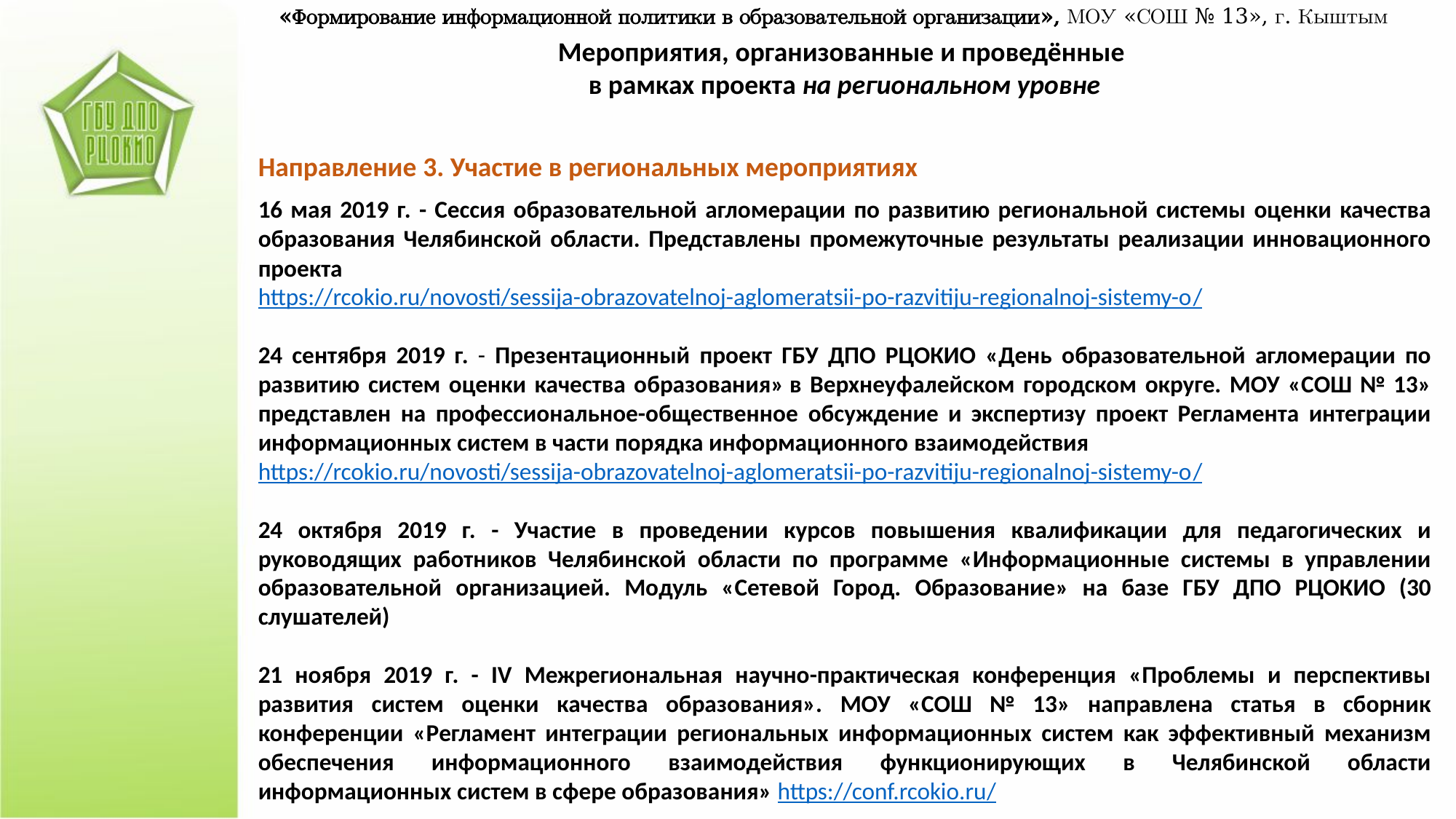

«Формирование информационной политики в образовательной организации», МОУ «СОШ № 13», г. Кыштым
Мероприятия, организованные и проведённые
в рамках проекта на региональном уровне

Направление 3. Участие в региональных мероприятиях
16 мая 2019 г. - Сессия образовательной агломерации по развитию региональной системы оценки качества образования Челябинской области. Представлены промежуточные результаты реализации инновационного проекта
https://rcokio.ru/novosti/sessija-obrazovatelnoj-aglomeratsii-po-razvitiju-regionalnoj-sistemy-o/

24 сентября 2019 г. - Презентационный проект ГБУ ДПО РЦОКИО «День образовательной агломерации по развитию систем оценки качества образования» в Верхнеуфалейском городском округе. МОУ «СОШ № 13» представлен на профессиональное-общественное обсуждение и экспертизу проект Регламента интеграции информационных систем в части порядка информационного взаимодействия
https://rcokio.ru/novosti/sessija-obrazovatelnoj-aglomeratsii-po-razvitiju-regionalnoj-sistemy-o/

24 октября 2019 г. - Участие в проведении курсов повышения квалификации для педагогических и руководящих работников Челябинской области по программе «Информационные системы в управлении образовательной организацией. Модуль «Сетевой Город. Образование» на базе ГБУ ДПО РЦОКИО (30 слушателей)

21 ноября 2019 г. - IV Межрегиональная научно-практическая конференция «Проблемы и перспективы развития систем оценки качества образования». МОУ «СОШ № 13» направлена статья в сборник конференции «Регламент интеграции региональных информационных систем как эффективный механизм обеспечения информационного взаимодействия функционирующих в Челябинской области информационных систем в сфере образования» https://conf.rcokio.ru/